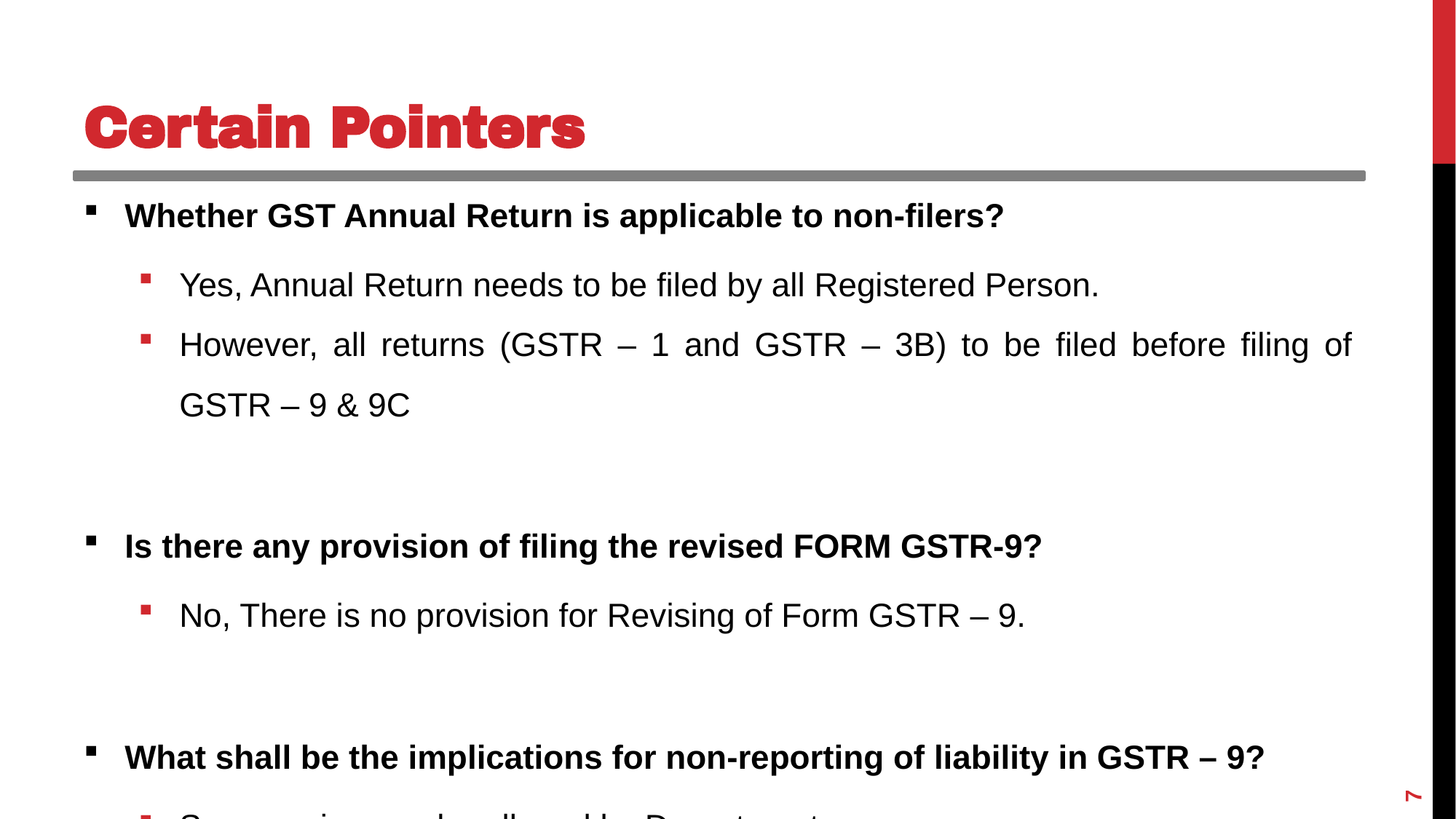

# Certain Pointers
Whether GST Annual Return is applicable to non-filers?
Yes, Annual Return needs to be filed by all Registered Person.
However, all returns (GSTR – 1 and GSTR – 3B) to be filed before filing of GSTR – 9 & 9C

Is there any provision of filing the revised FORM GSTR-9?
No, There is no provision for Revising of Form GSTR – 9.

What shall be the implications for non-reporting of liability in GSTR – 9?
Suppression can be alleged by Department
7